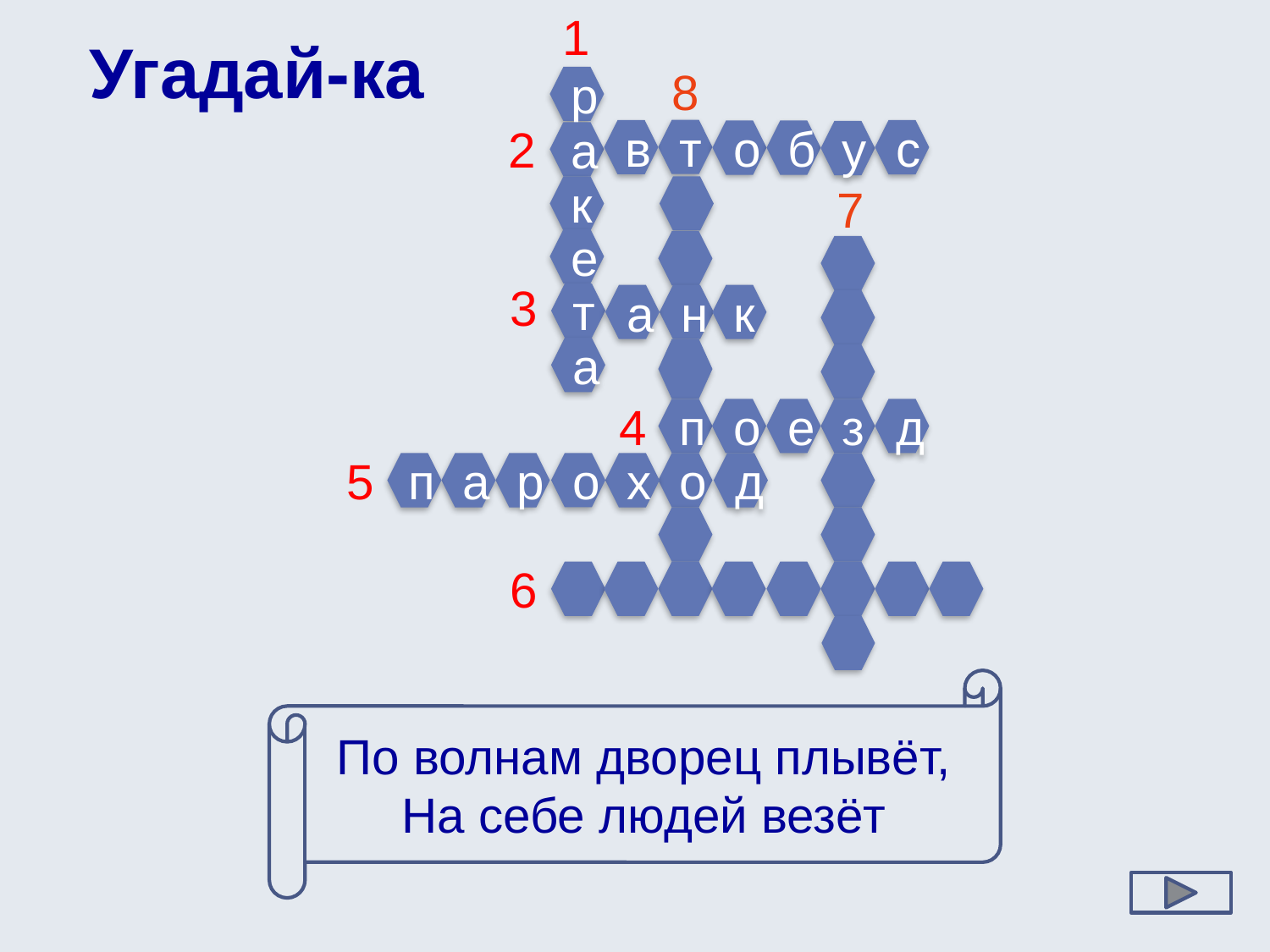

1
Угадай-ка
8
р
2
т
в
с
о
б
у
а
7
к

е

3
т
н
а
к

а

4
з
п
о
е
д
5
о
д
п
а
р
х
о

6

По волнам дворец плывёт,
На себе людей везёт